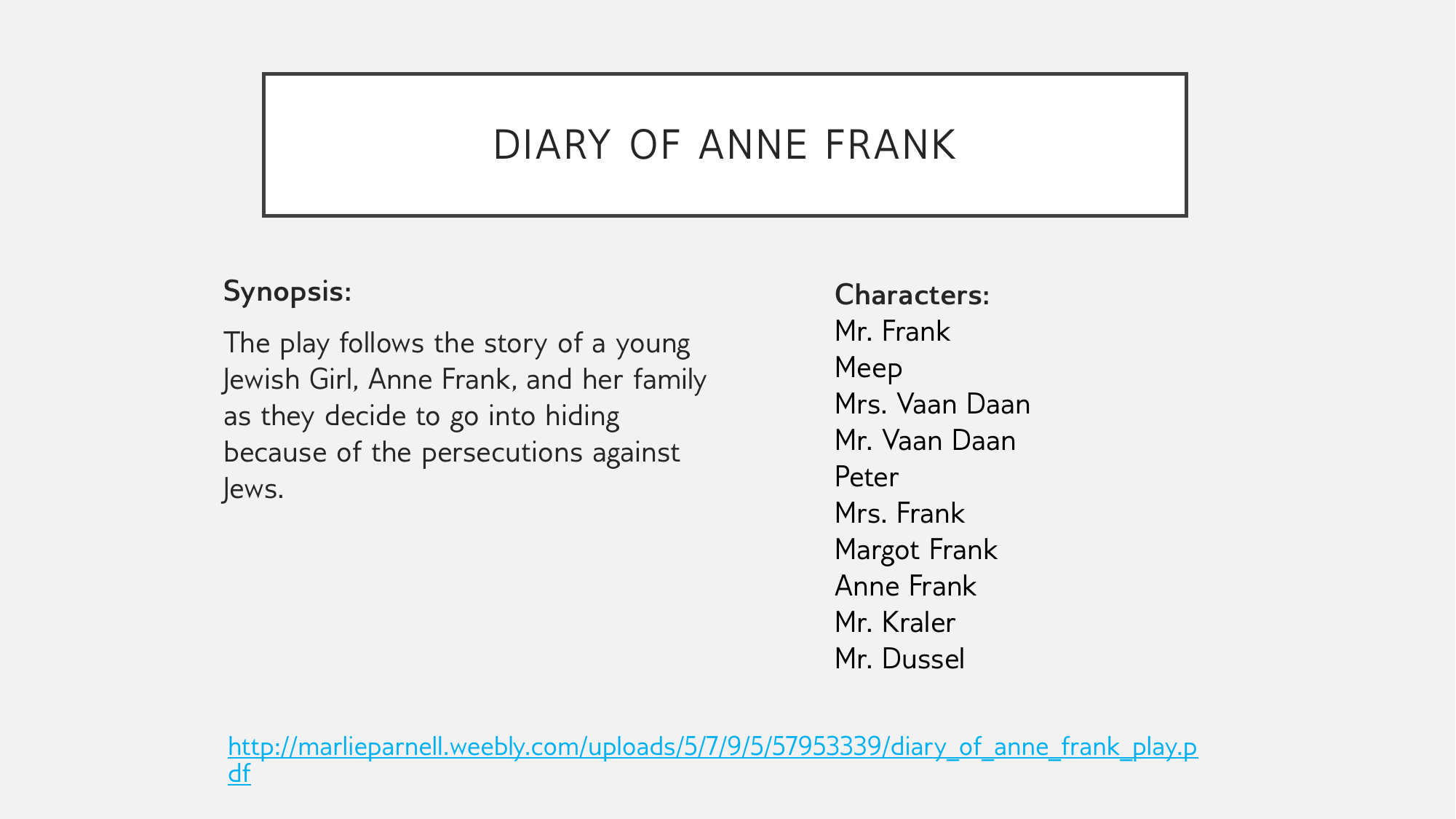

# Diary of Anne Frank
Synopsis:
The play follows the story of a young Jewish Girl, Anne Frank, and her family as they decide to go into hiding because of the persecutions against Jews.

Characters:
Mr. Frank
Meep
Mrs. Vaan Daan
Mr. Vaan Daan
Peter
Mrs. Frank
Margot Frank
Anne Frank
Mr. Kraler
Mr. Dussel

http://marlieparnell.weebly.com/uploads/5/7/9/5/57953339/diary_of_anne_frank_play.pdf